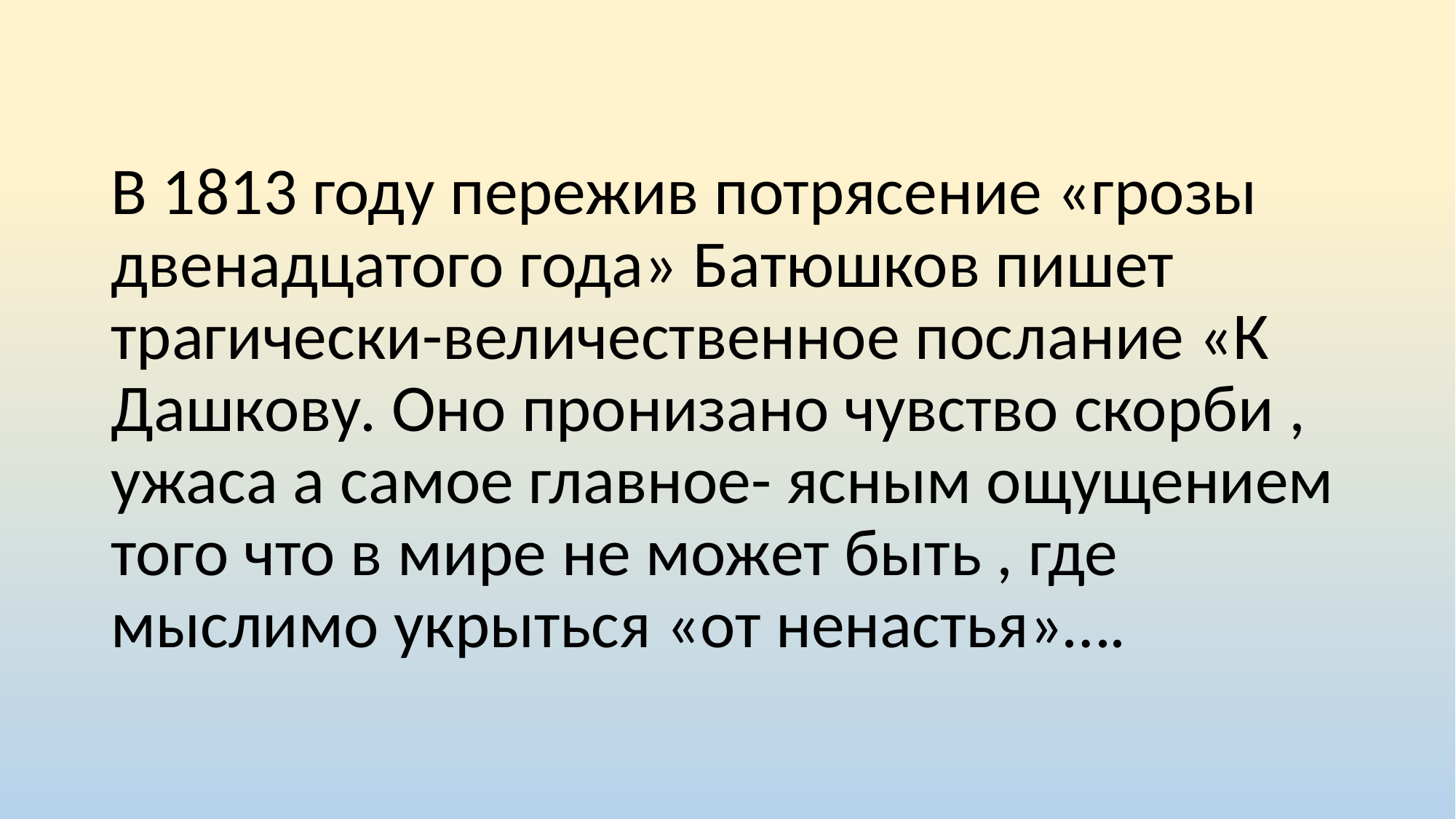

# В 1813 году пережив потрясение «грозы двенадцатого года» Батюшков пишет трагически-величественное послание «К Дашкову. Оно пронизано чувство скорби , ужаса а самое главное- ясным ощущением того что в мире не может быть , где мыслимо укрыться «от ненастья»….